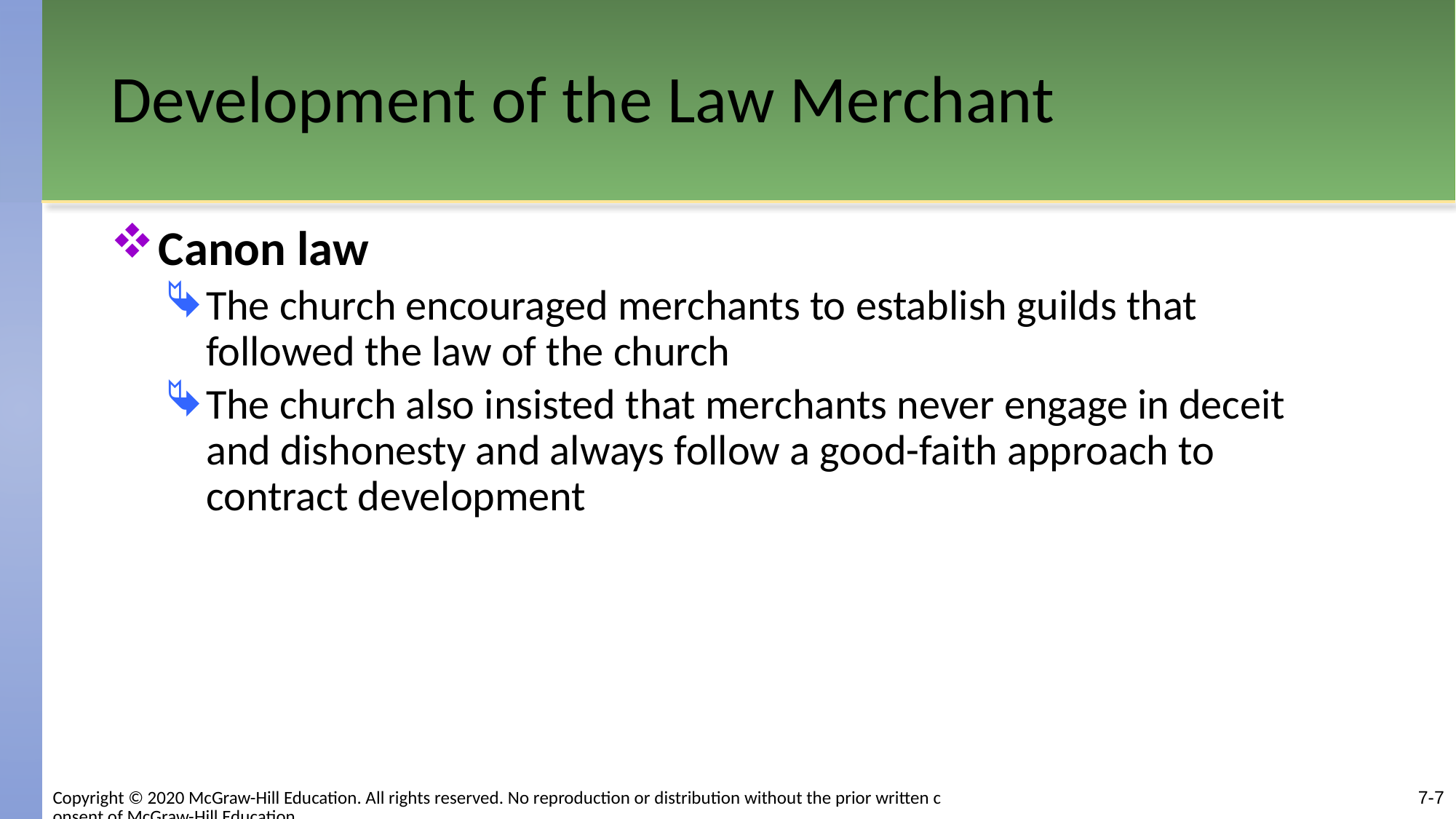

# Development of the Law Merchant
Canon law
The church encouraged merchants to establish guilds that followed the law of the church
The church also insisted that merchants never engage in deceit and dishonesty and always follow a good-faith approach to contract development
7-7
Copyright © 2020 McGraw-Hill Education. All rights reserved. No reproduction or distribution without the prior written consent of McGraw-Hill Education.